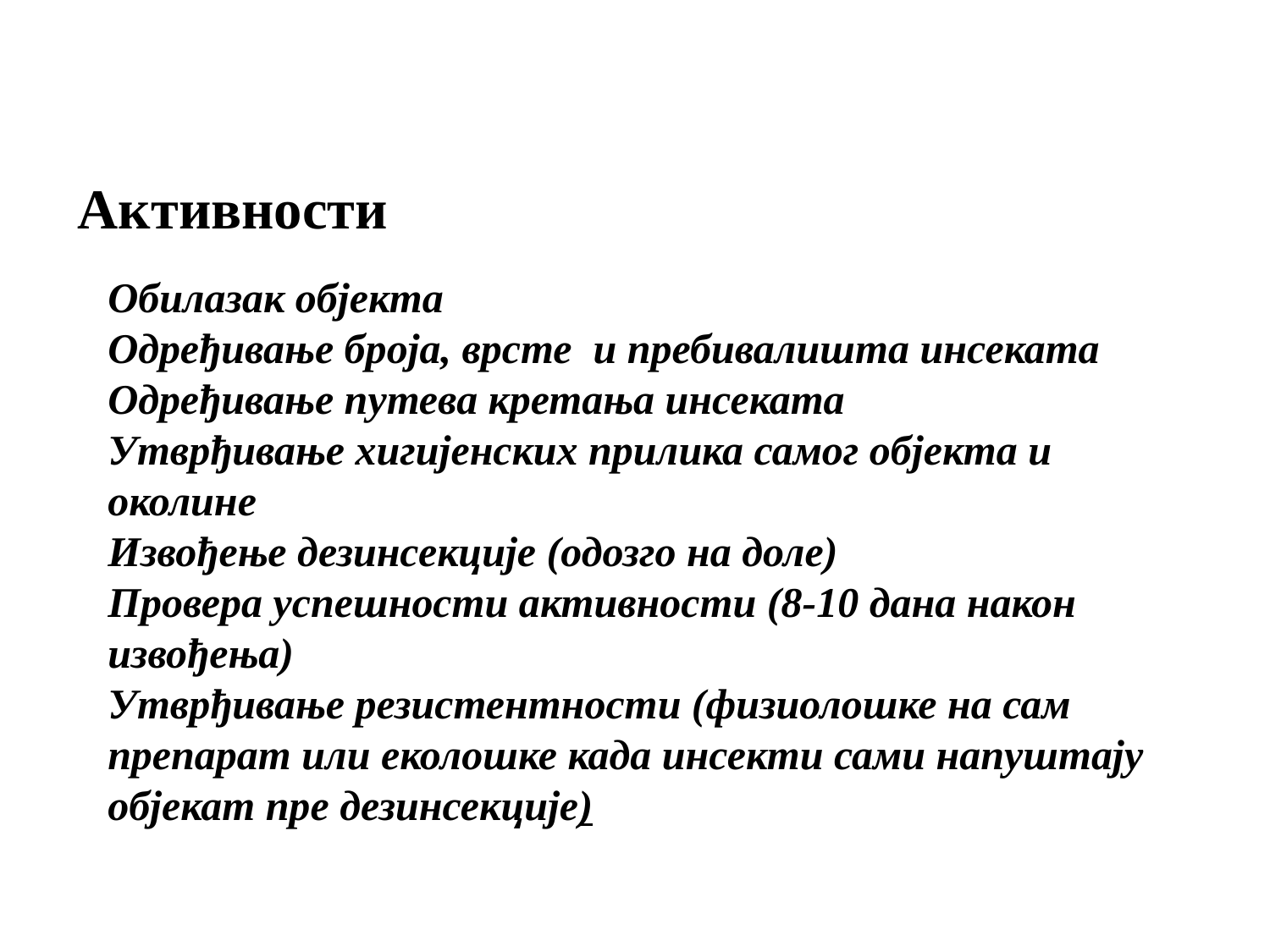

Активности
Обилазак објекта
Одређивање броја, врсте  и пребивалишта инсеката
Одређивање путева кретања инсеката
Утврђивање хигијенских прилика самог објекта и околине
Извођење дезинсекције (одозго на доле)
Провера успешности активности (8-10 дана након извођења)
Утврђивање резистентности (физиолошке на сам препарат или еколошке када инсекти сами напуштају објекат пре дезинсекције)